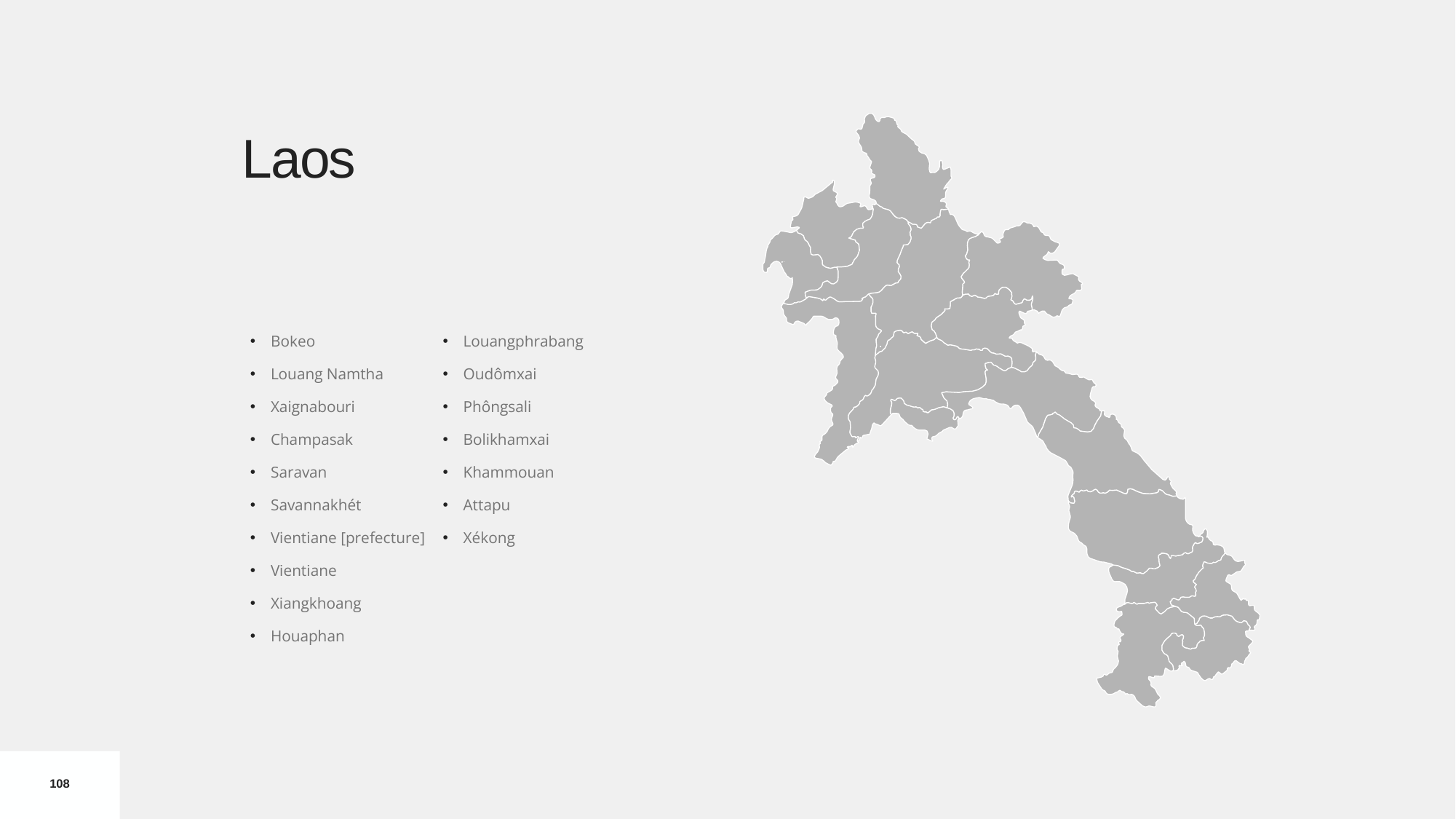

# Laos

Bokeo
Louang Namtha
Xaignabouri
Champasak
Saravan
Savannakhét
Vientiane [prefecture]
Vientiane
Xiangkhoang
Houaphan
Louangphrabang
Oudômxai
Phôngsali
Bolikhamxai
Khammouan
Attapu
Xékong